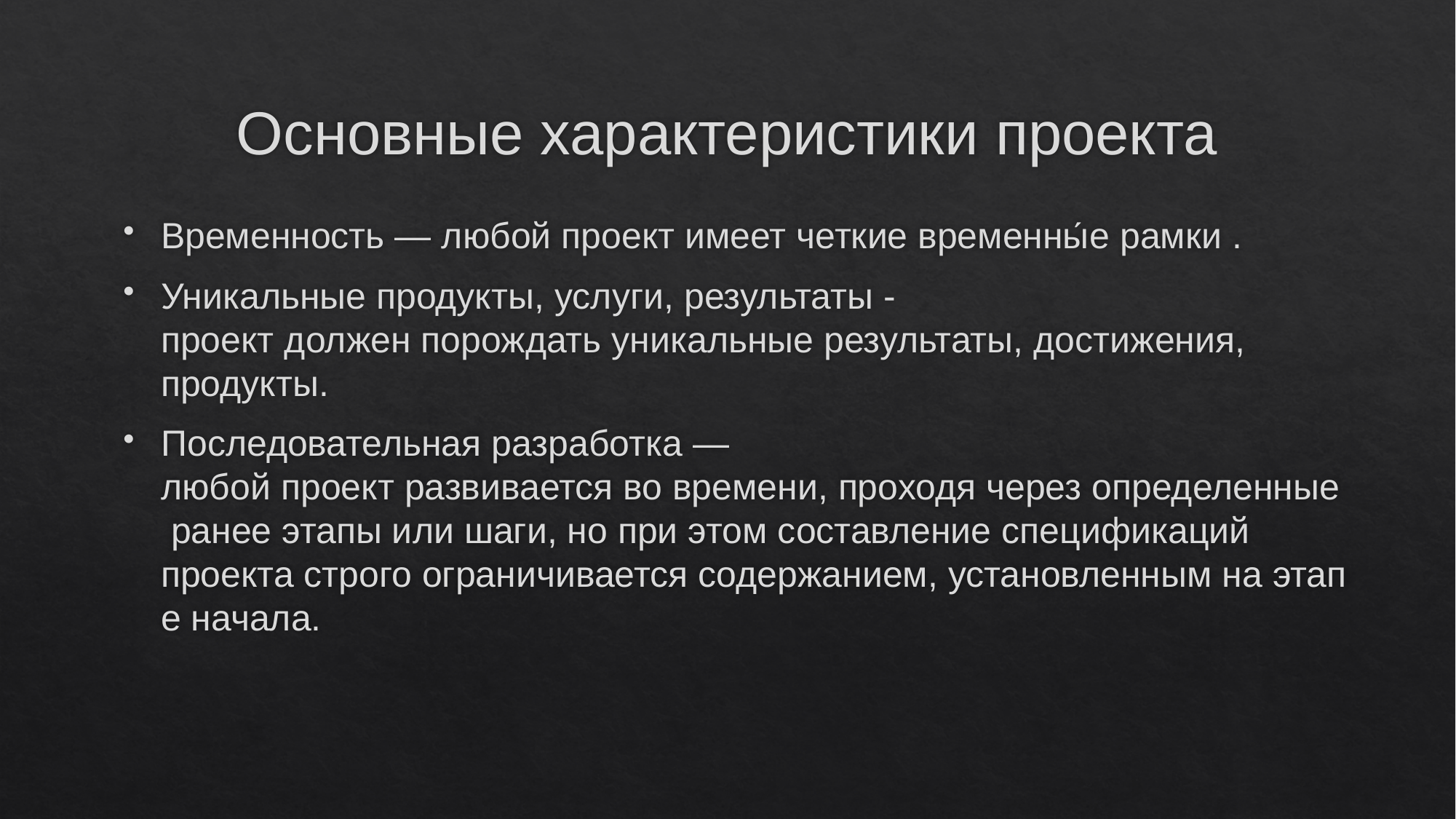

# Основные характеристики проекта
Временность — любой проект имеет четкие временны́е рамки .
Уникальные продукты, услуги, результаты -проект должен порождать уникальные результаты, достижения,          продукты.
Последовательная разработка —любой проект развивается во времени, проходя через определенные ранее этапы или шаги, но при этом составление спецификаций          проекта строго ограничивается содержанием, установленным на этапе начала.